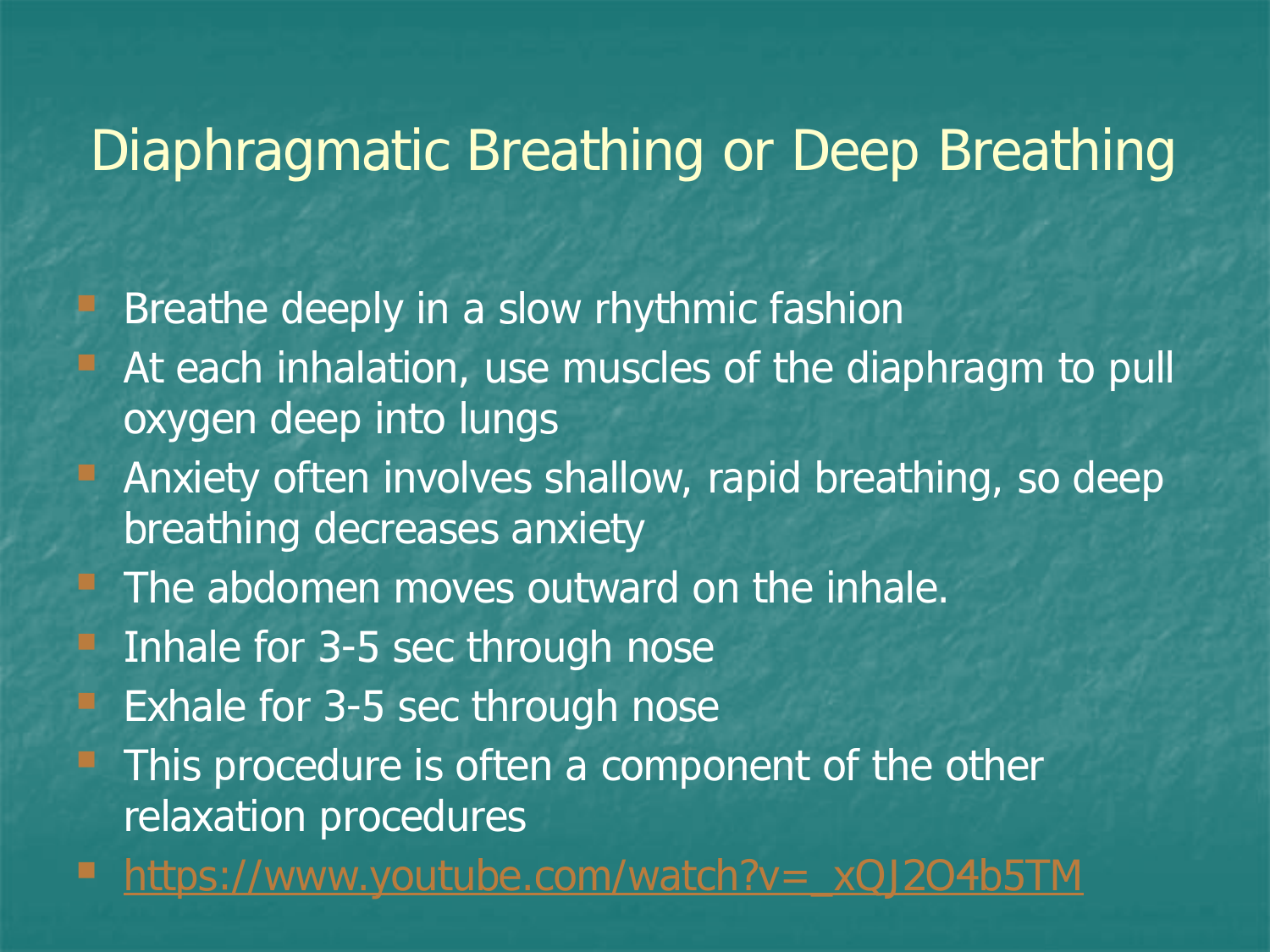

# Diaphragmatic Breathing or Deep Breathing
Breathe deeply in a slow rhythmic fashion
At each inhalation, use muscles of the diaphragm to pull oxygen deep into lungs
Anxiety often involves shallow, rapid breathing, so deep breathing decreases anxiety
The abdomen moves outward on the inhale.
Inhale for 3-5 sec through nose
Exhale for 3-5 sec through nose
This procedure is often a component of the other relaxation procedures
https://www.youtube.com/watch?v=_xQJ2O4b5TM